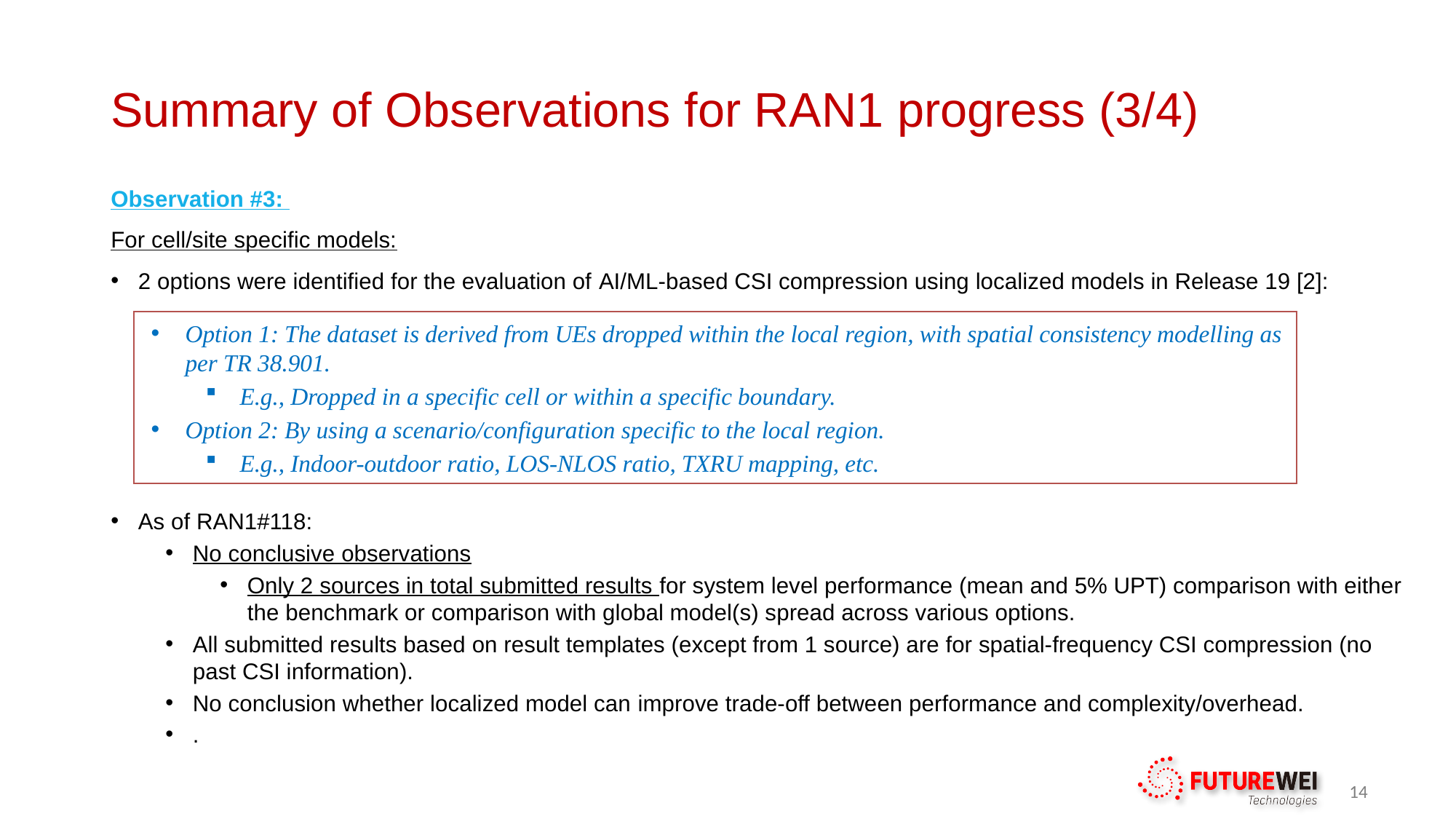

# Summary of Observations for RAN1 progress (3/4)
Observation #3:
For cell/site specific models:
2 options were identified for the evaluation of AI/ML-based CSI compression using localized models in Release 19 [2]:

Option 1: The dataset is derived from UEs dropped within the local region, with spatial consistency modelling as per TR 38.901.
E.g., Dropped in a specific cell or within a specific boundary.
Option 2: By using a scenario/configuration specific to the local region.
E.g., Indoor-outdoor ratio, LOS-NLOS ratio, TXRU mapping, etc.
As of RAN1#118:
No conclusive observations
Only 2 sources in total submitted results for system level performance (mean and 5% UPT) comparison with either the benchmark or comparison with global model(s) spread across various options.
All submitted results based on result templates (except from 1 source) are for spatial-frequency CSI compression (no past CSI information).
No conclusion whether localized model can improve trade-off between performance and complexity/overhead.
.

14